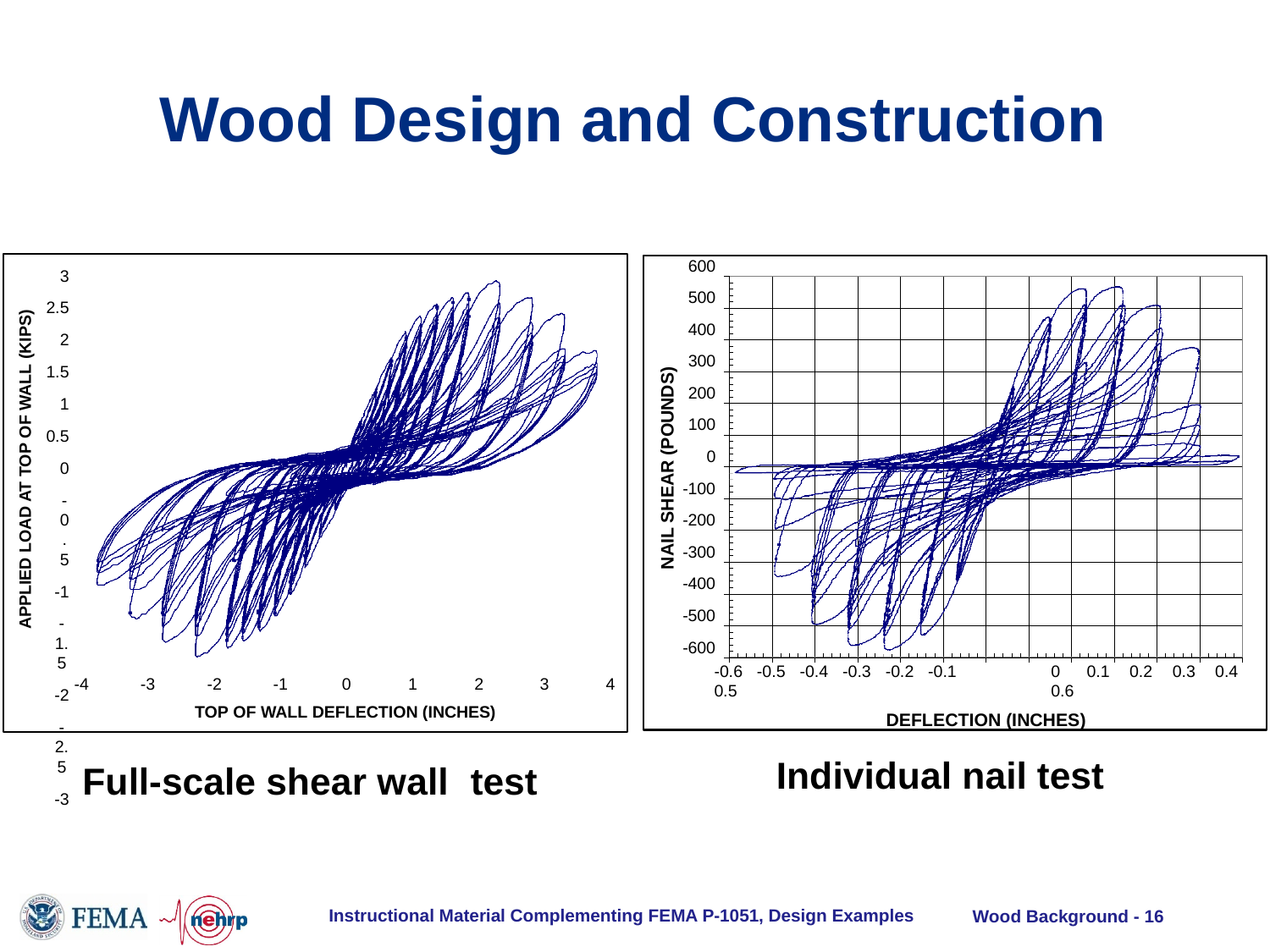

# Wood Design and Construction

3
2.5
2
1.5
1
0.5
0
-0.5
-1
-1.5
-2
-2.5
-3

APPLIED LOAD AT TOP OF WALL (KIPS)
-2	-1	0	1	2
TOP OF WALL DEFLECTION (INCHES)
-4
-3
3
4
600
500
400
300
200
100
0
-100
-200
-300
-400
-500
-600
-0.6   -0.5   -0.4   -0.3   -0.2   -0.1	0	0.1	0.2	0.3	0.4	0.5	0.6
DEFLECTION (INCHES)

NAIL SHEAR (POUNDS)

Individual nail test
Full-scale shear wall	test